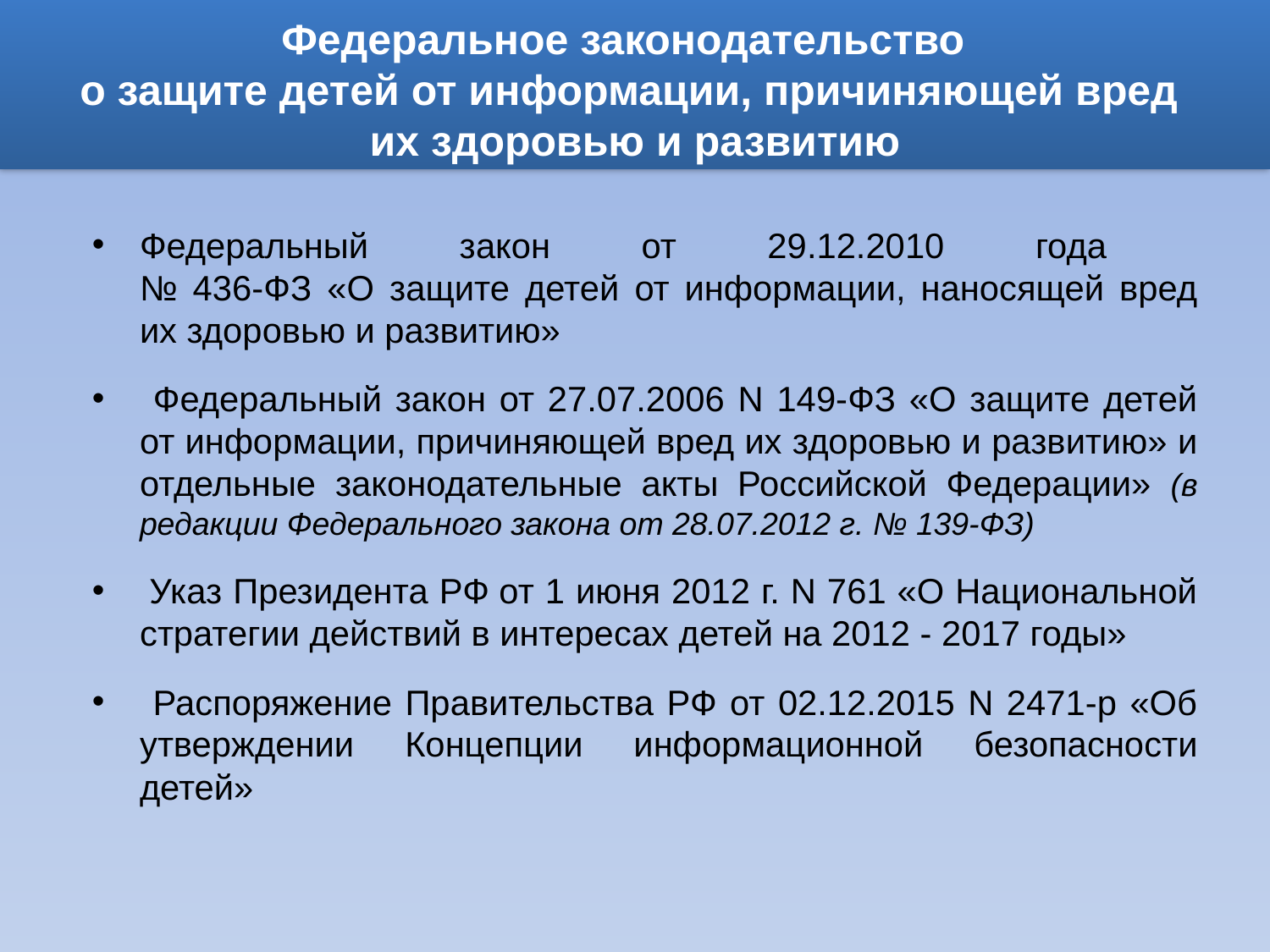

# Федеральное законодательство о защите детей от информации, причиняющей вред их здоровью и развитию

Федеральный закон от 29.12.2010 года
№ 436-ФЗ «О защите детей от информации, наносящей вред их здоровью и развитию»

 Федеральный закон от 27.07.2006 N 149-ФЗ «О защите детей от информации, причиняющей вред их здоровью и развитию» и отдельные законодательные акты Российской Федерации» (в редакции Федерального закона от 28.07.2012 г. № 139-ФЗ)

 Указ Президента РФ от 1 июня 2012 г. N 761 «О Национальной стратегии действий в интересах детей на 2012 - 2017 годы»

 Распоряжение Правительства РФ от 02.12.2015 N 2471-р «Об утверждении Концепции информационной безопасности детей»